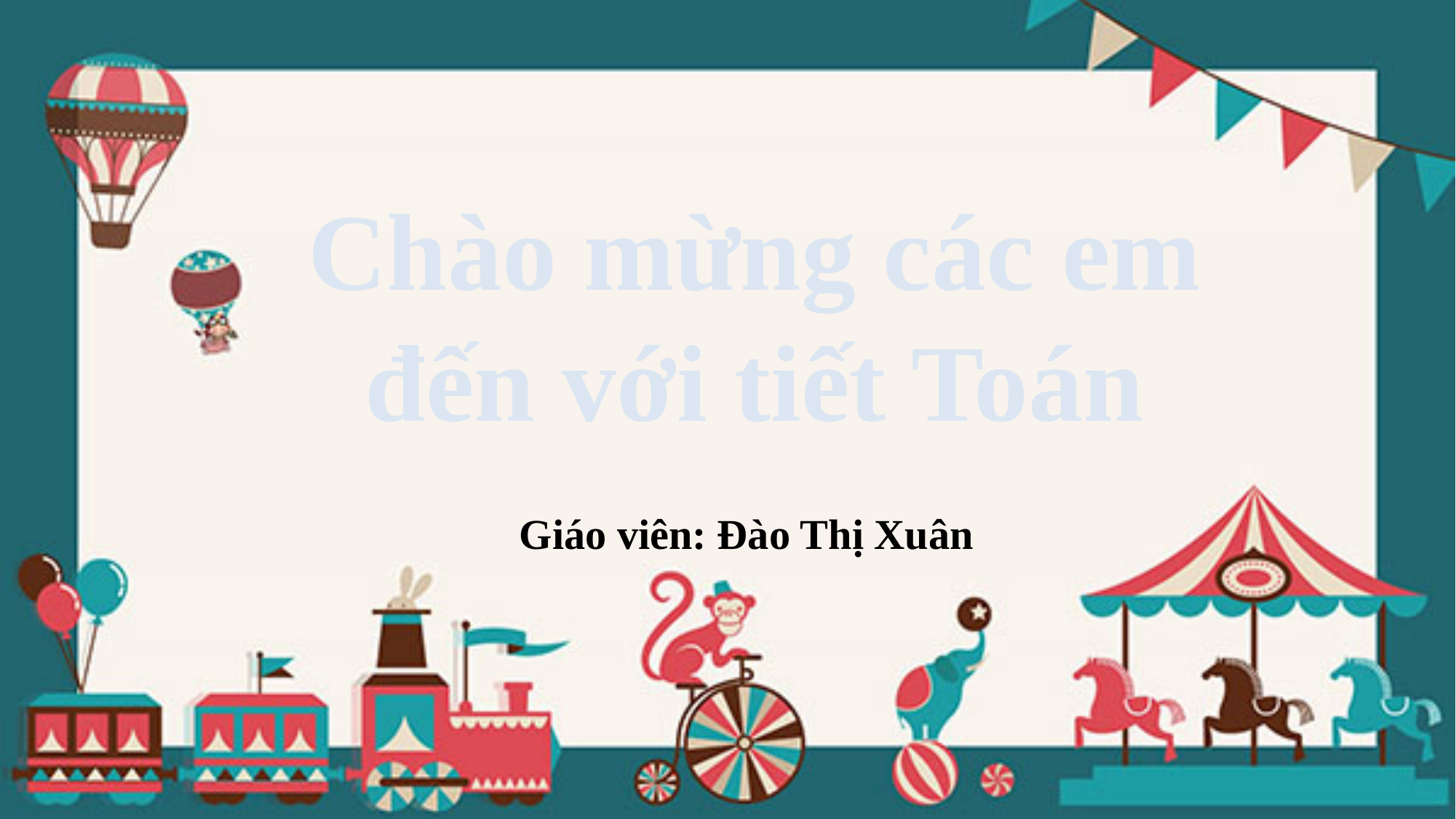

Chào mừng các em đến với tiết Toán
Giáo viên: Đào Thị Xuân